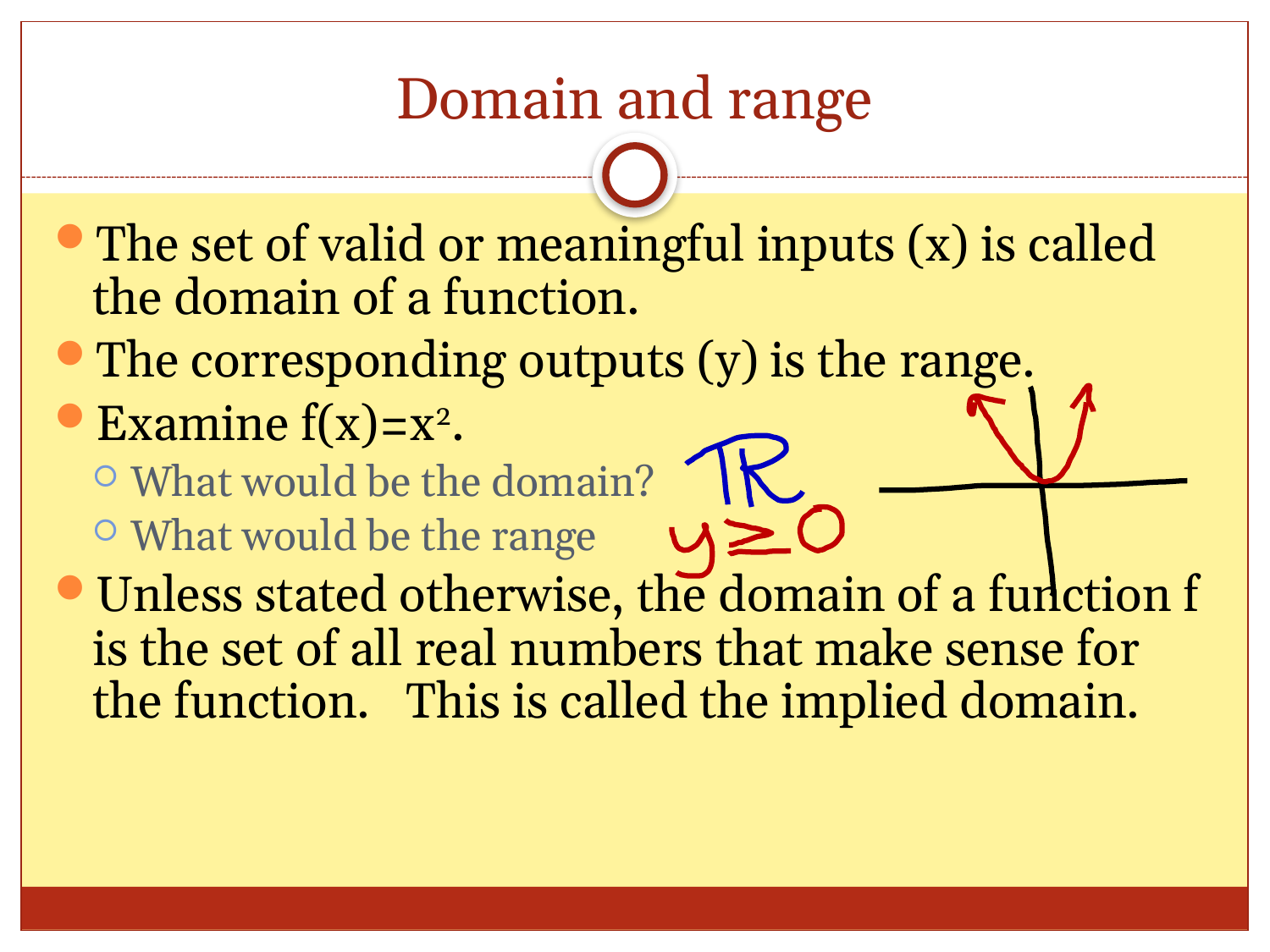

# Domain and range
The set of valid or meaningful inputs (x) is called the domain of a function.
The corresponding outputs (y) is the range.
Examine f(x)=x2.
What would be the domain?
What would be the range
Unless stated otherwise, the domain of a function f is the set of all real numbers that make sense for the function.   This is called the implied domain.